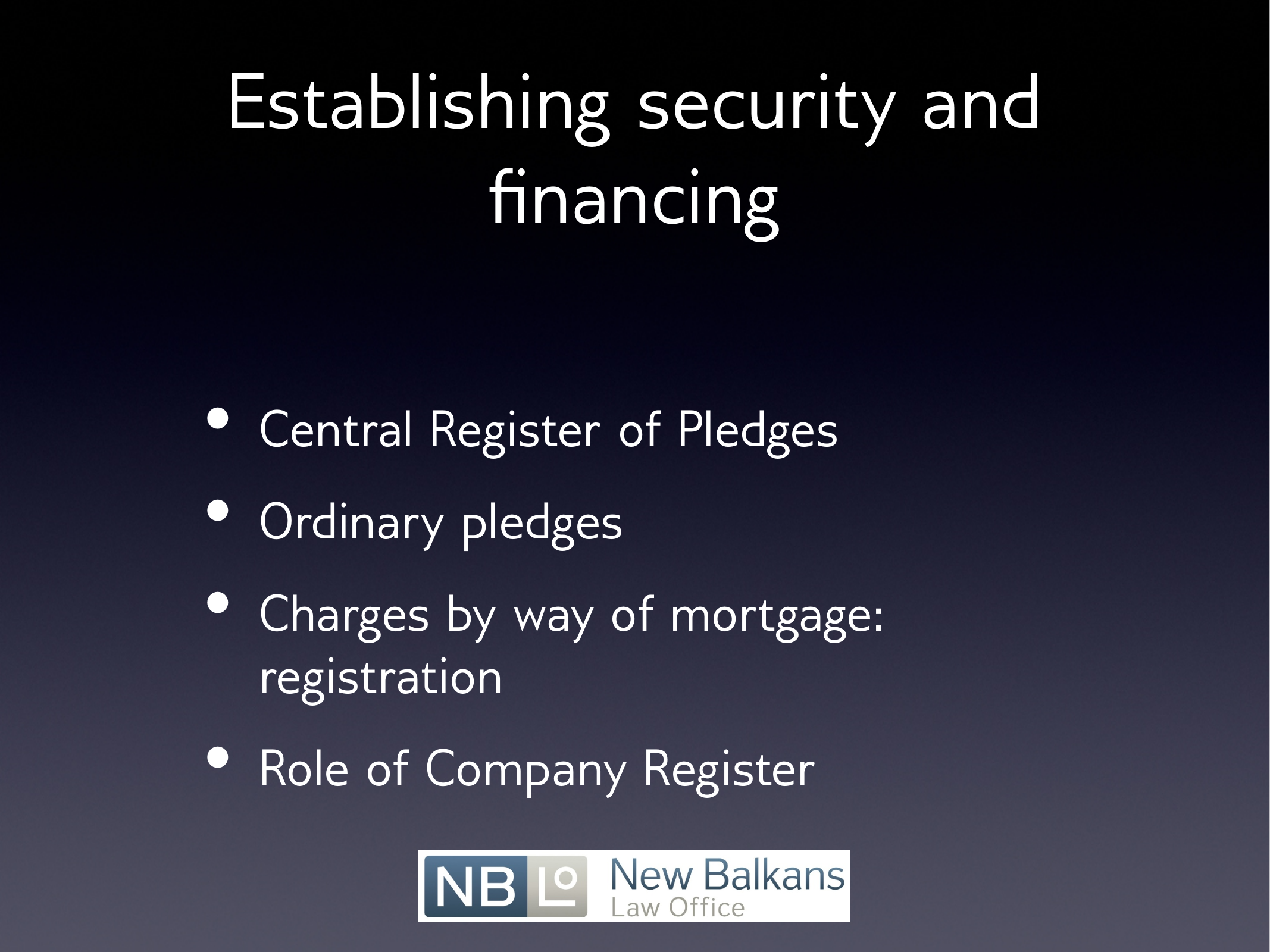

# Establishing security and financing

Central Register of Pledges
Ordinary pledges
Charges by way of mortgage: registration
Role of Company Register